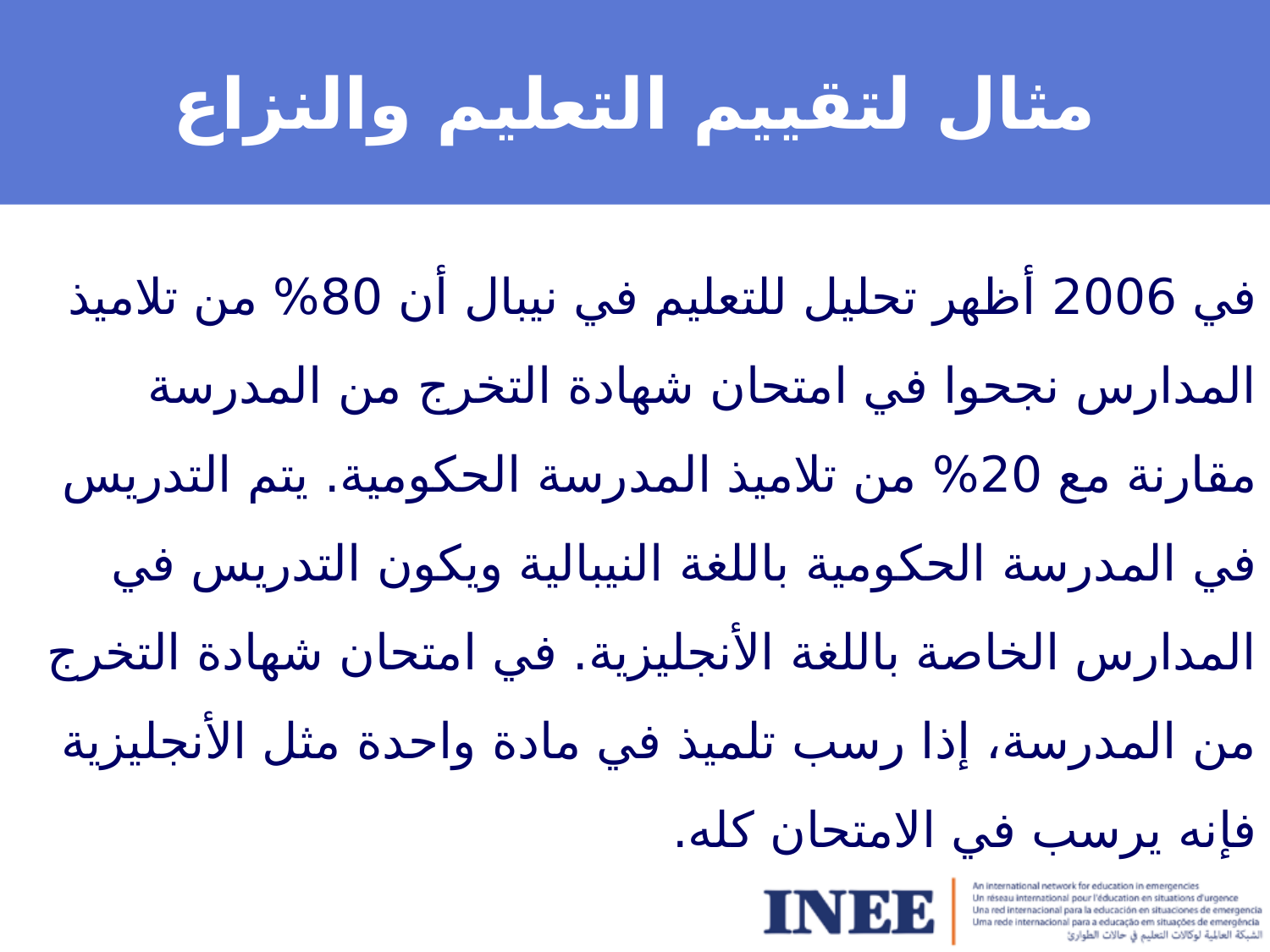

# مثال لتقييم التعليم والنزاع
في 2006 أظهر تحليل للتعليم في نيبال أن 80% من تلاميذ المدارس نجحوا في امتحان شهادة التخرج من المدرسة مقارنة مع 20% من تلاميذ المدرسة الحكومية. يتم التدريس في المدرسة الحكومية باللغة النيبالية ويكون التدريس في المدارس الخاصة باللغة الأنجليزية. في امتحان شهادة التخرج من المدرسة، إذا رسب تلميذ في مادة واحدة مثل الأنجليزية فإنه يرسب في الامتحان كله.